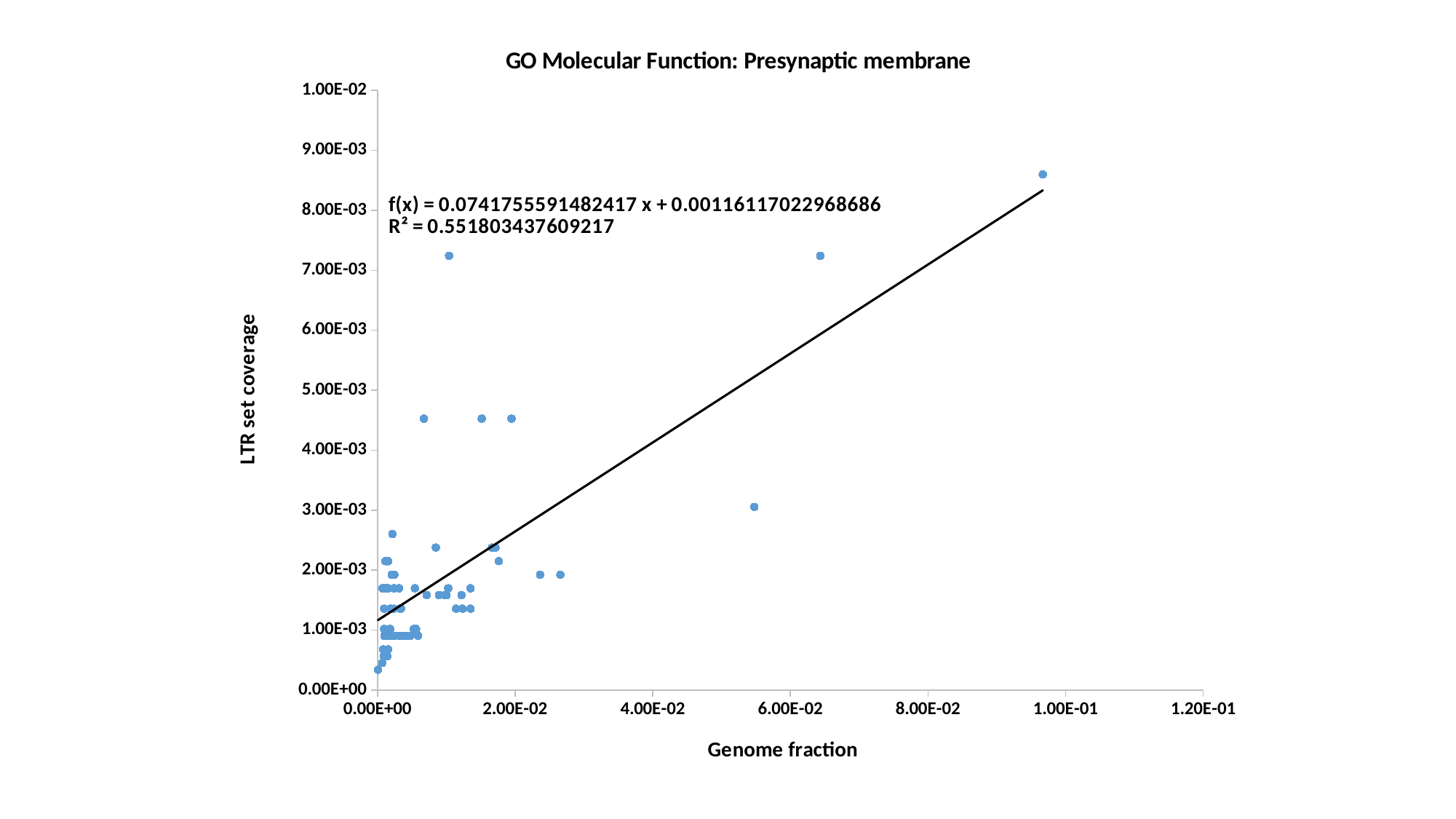

### Chart: GO Molecular Function: Presynaptic membrane

| Category | LTR fraction |
|---|---|